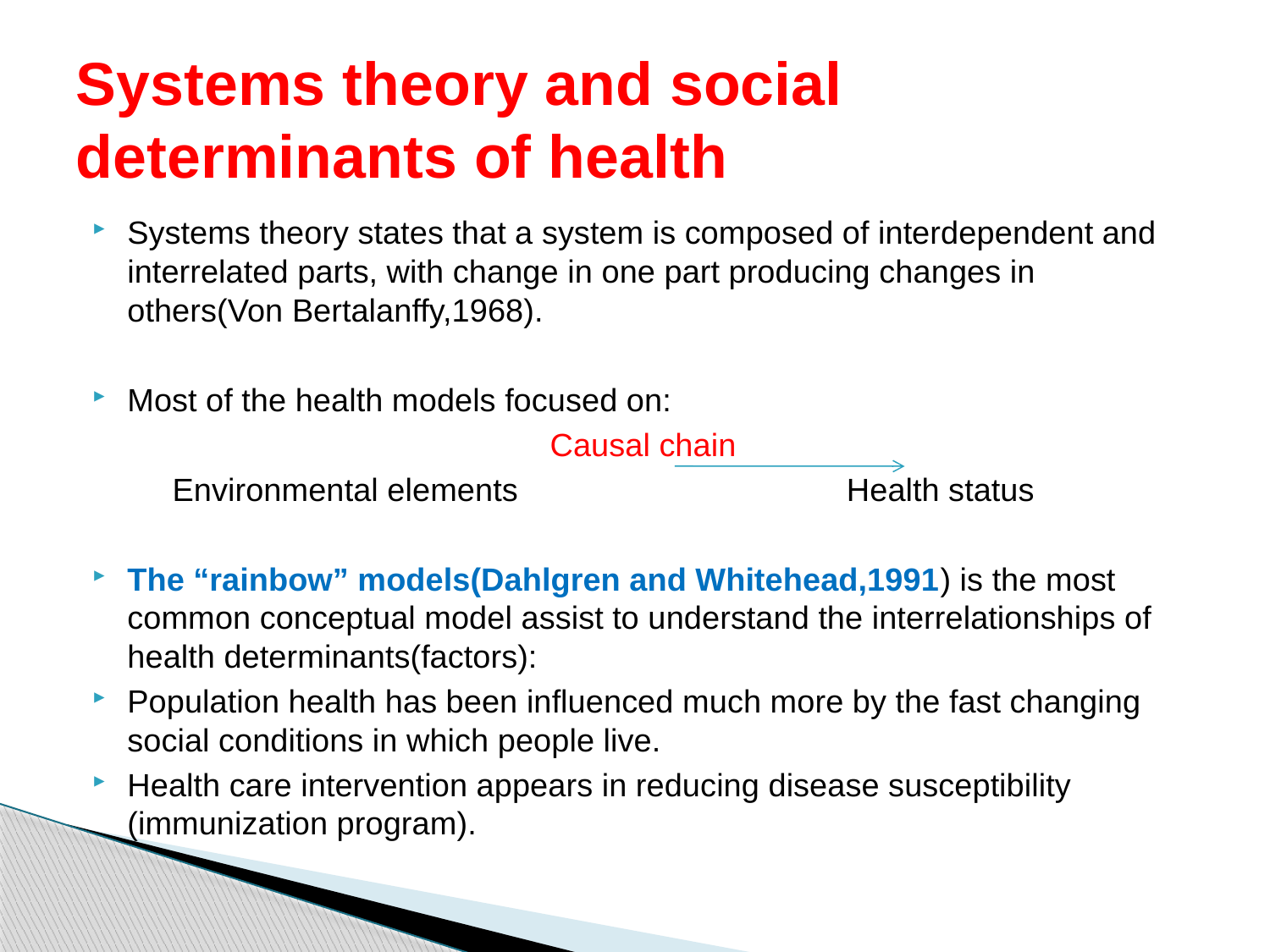

# Systems theory and social determinants of health
Systems theory states that a system is composed of interdependent and interrelated parts, with change in one part producing changes in others(Von Bertalanffy,1968).

Most of the health models focused on:
Causal chain
         Environmental elements                                     Health status

The “rainbow” models(Dahlgren and Whitehead,1991) is the most common conceptual model assist to understand the interrelationships of health determinants(factors):
Population health has been influenced much more by the fast changing social conditions in which people live.
Health care intervention appears in reducing disease susceptibility (immunization program).